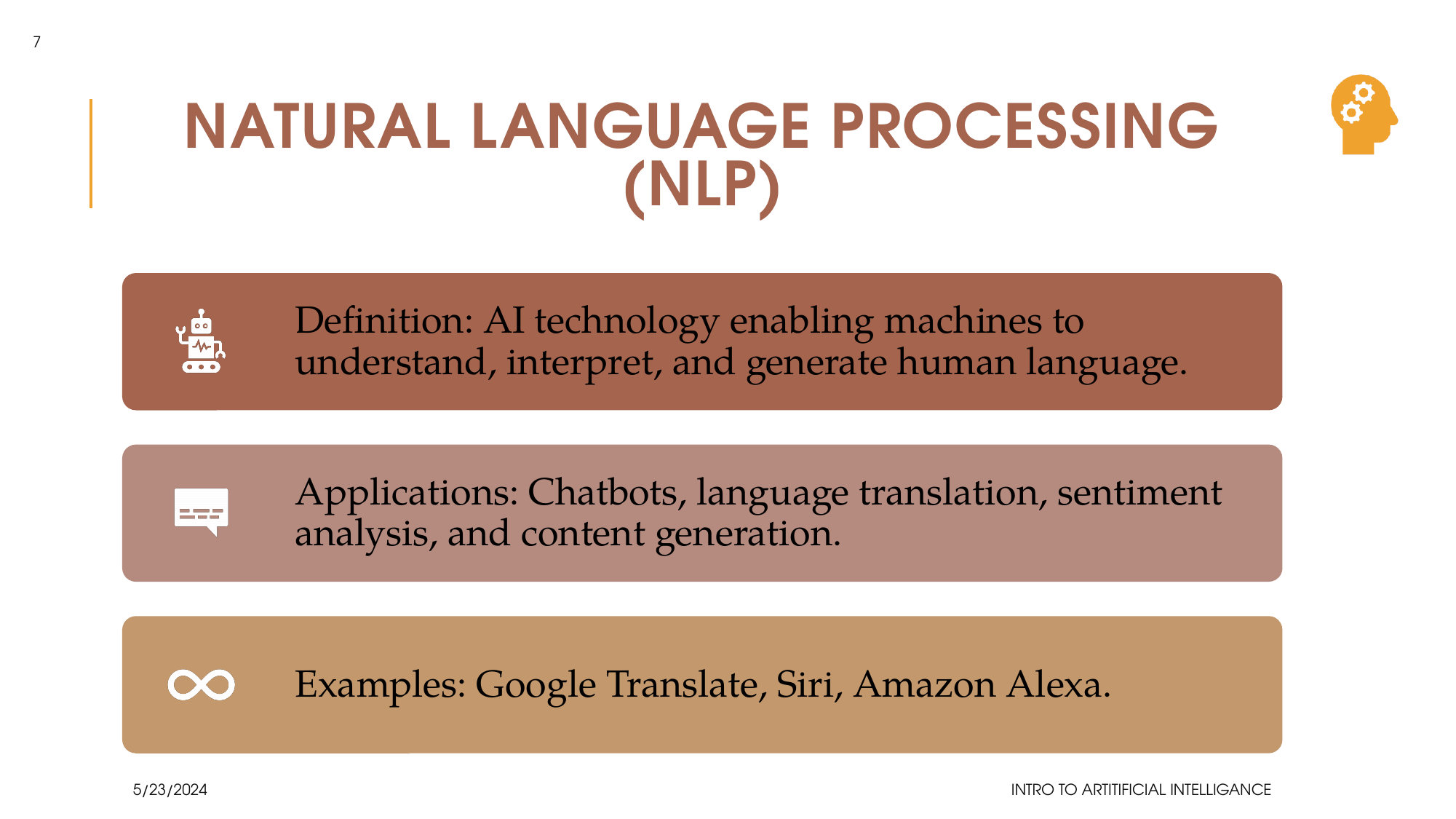

7
# Natural Language Processing (NLP)
Definition: AI technology enabling machines to understand, interpret, and generate human language.
Applications: Chatbots, language translation, sentiment analysis, and content generation.
Examples: Google Translate, Siri, Amazon Alexa.

5/23/2024
Intro to Artitificial Intelligance